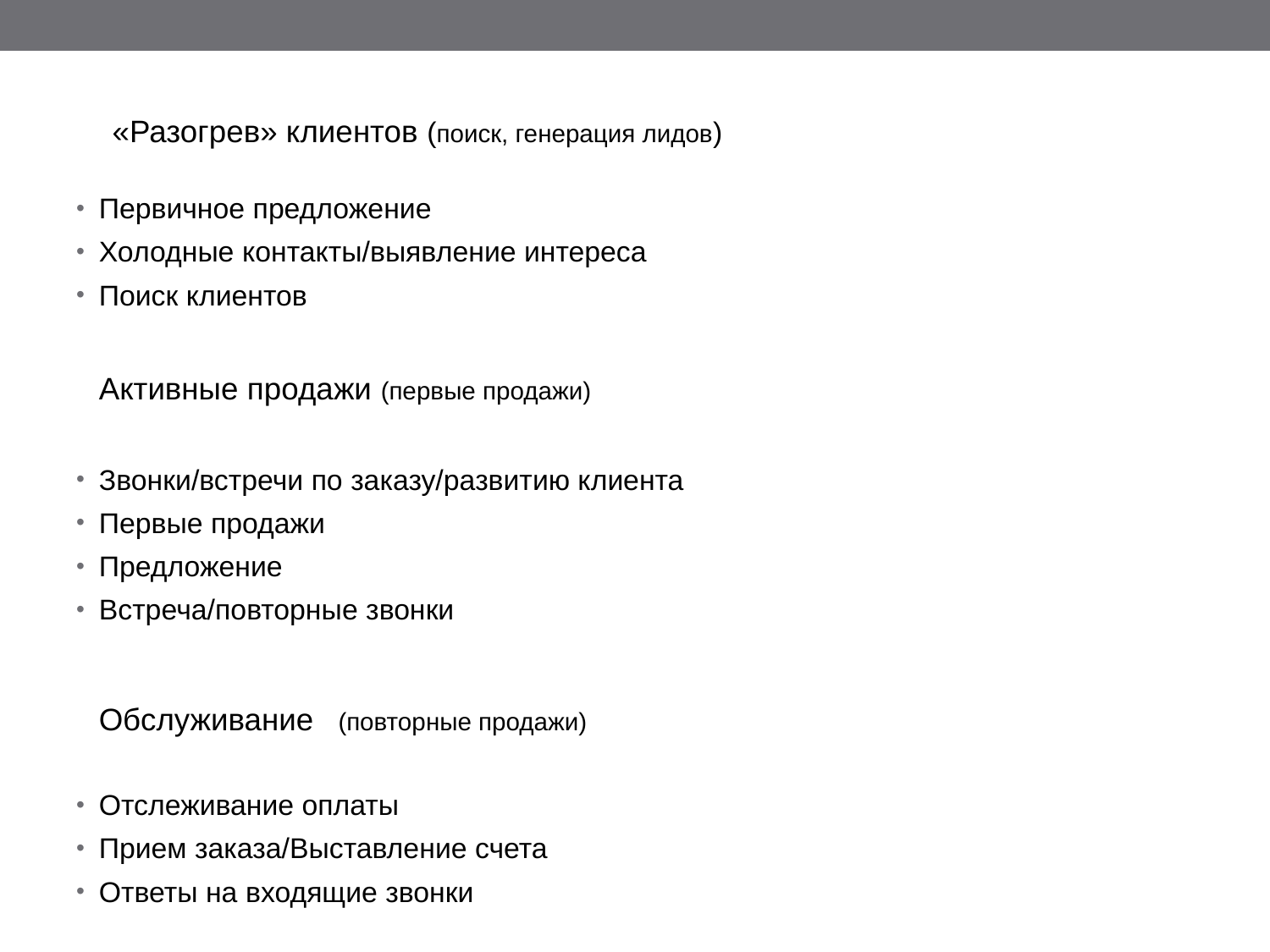

«Разогрев» клиентов (поиск, генерация лидов)

Первичное предложение
Холодные контакты/выявление интереса
Поиск клиентов

	Активные продажи (первые продажи)

Звонки/встречи по заказу/развитию клиента
Первые продажи
Предложение
Встреча/повторные звонки

	Обслуживание  (повторные продажи)

Отслеживание оплаты
Прием заказа/Выставление счета
Ответы на входящие звонки